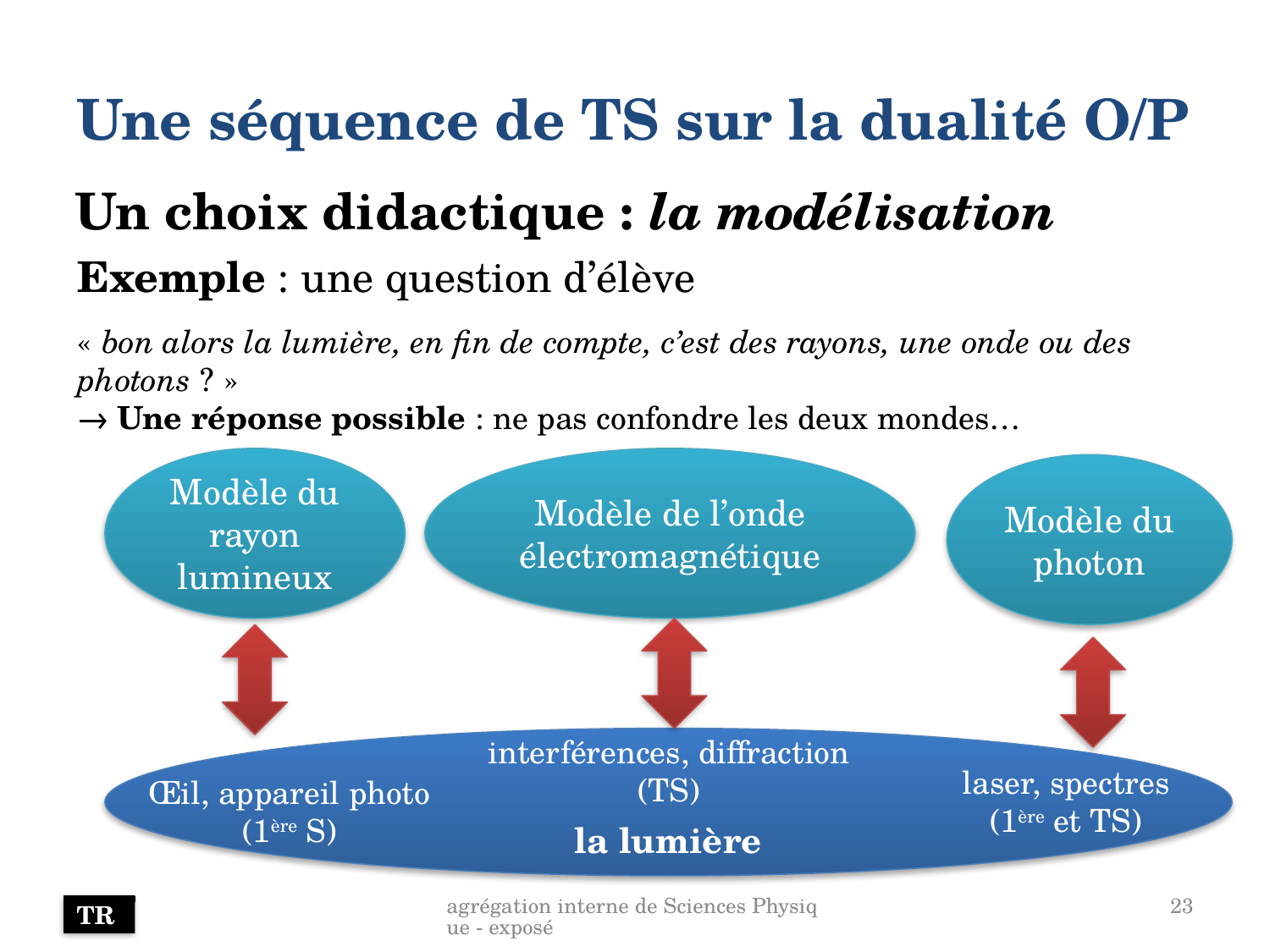

# Une séquence de TS sur la dualité O/P
Un choix didactique : la modélisation
Exemple : une question d’élève
« bon alors la lumière, en fin de compte, c’est des rayons, une onde ou des photons ? »
Une réponse possible : ne pas confondre les deux mondes…
Modèle du rayon lumineux
Modèle de l’onde électromagnétique
Modèle du photon

interférences, diffraction
(TS)

la lumière
laser, spectres
(1ère et TS)
Œil, appareil photo
(1ère S)
agrégation interne de Sciences Physique - exposé
23
TR